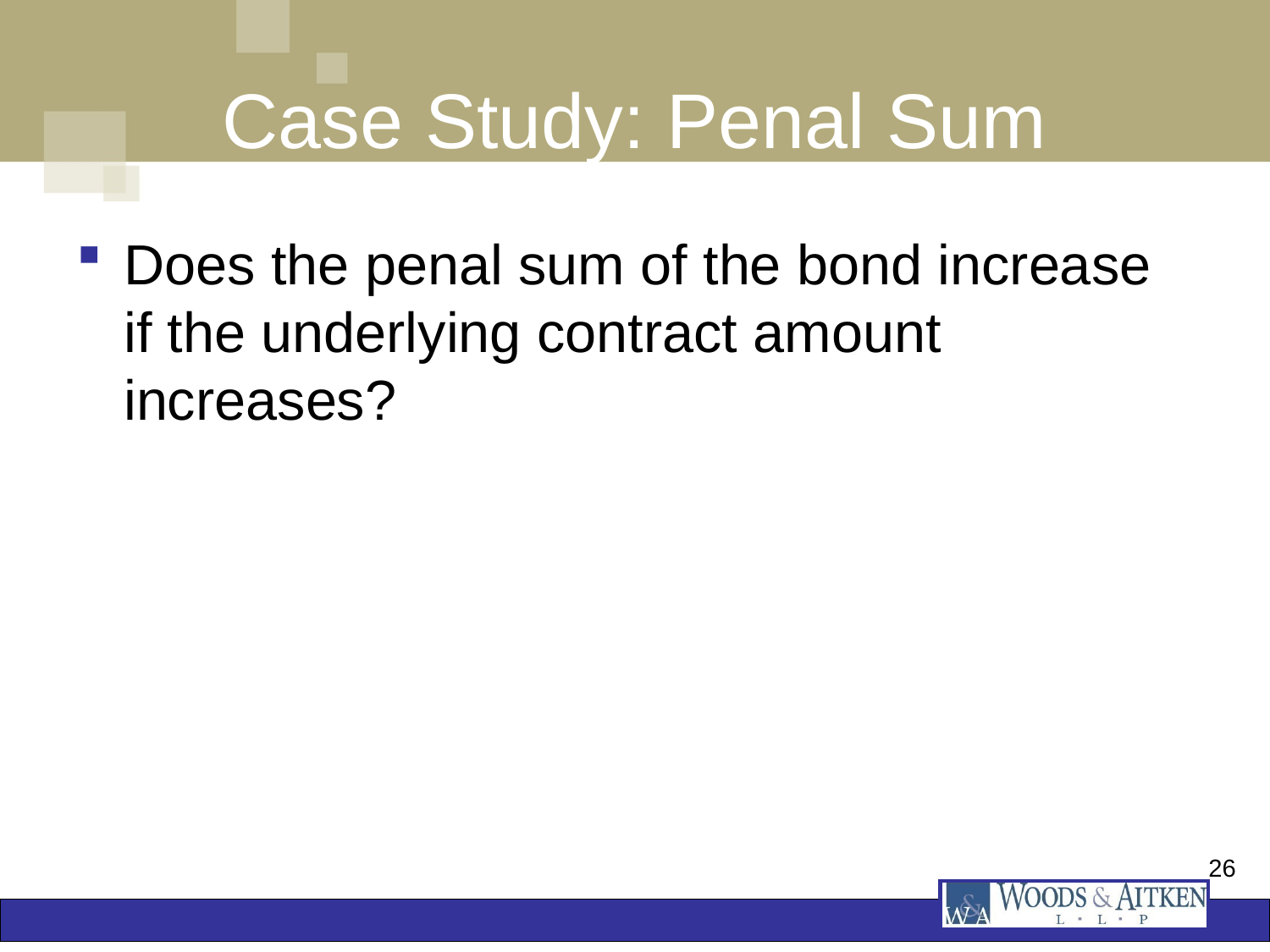

# Case Study: Penal Sum
Does the penal sum of the bond increase if the underlying contract amount increases?
26